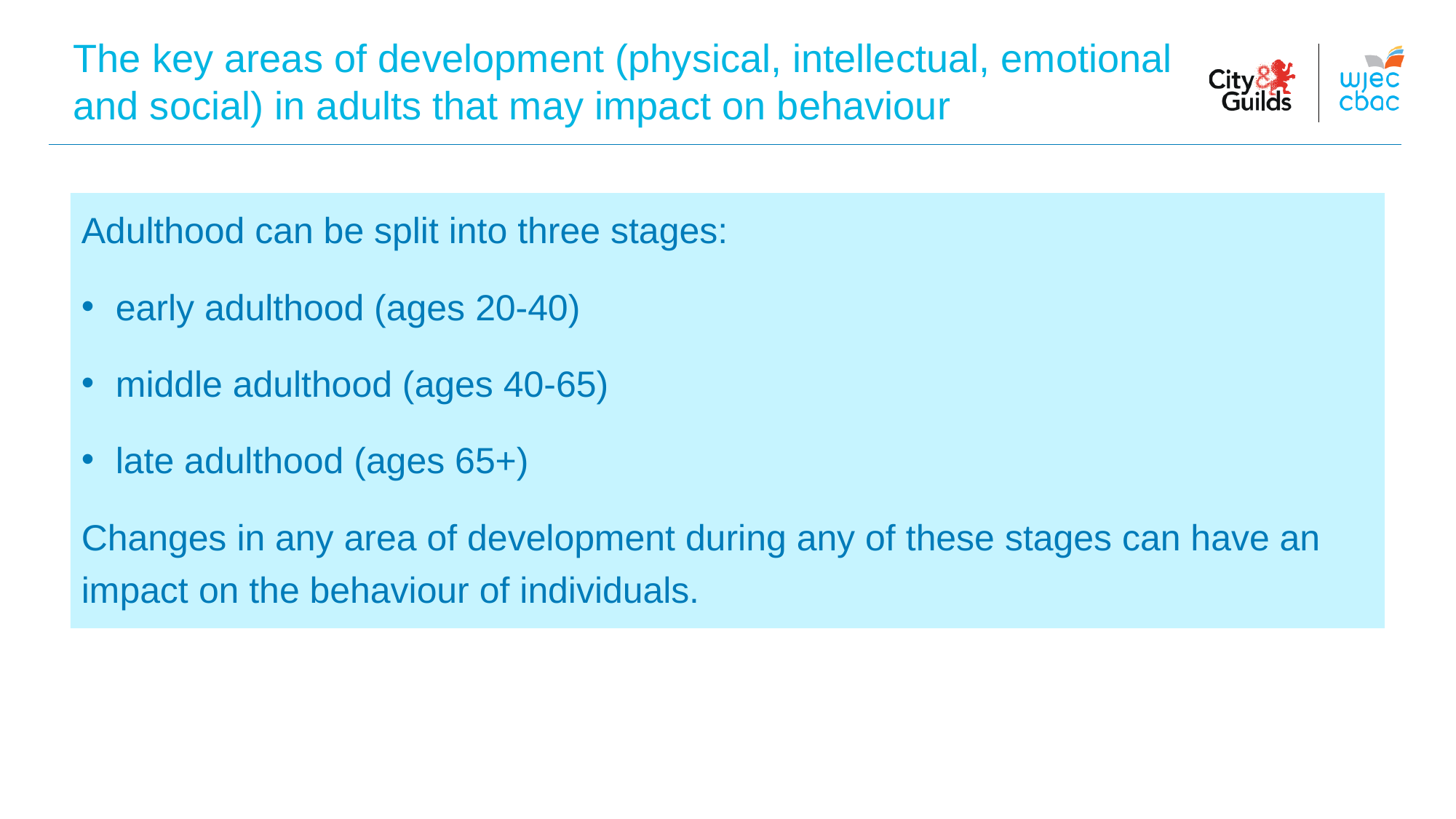

The key areas of development (physical, intellectual, emotional and social) in adults that may impact on behaviour
Adulthood can be split into three stages:
early adulthood (ages 20-40)
middle adulthood (ages 40-65)
late adulthood (ages 65+)
Changes in any area of development during any of these stages can have an impact on the behaviour of individuals.